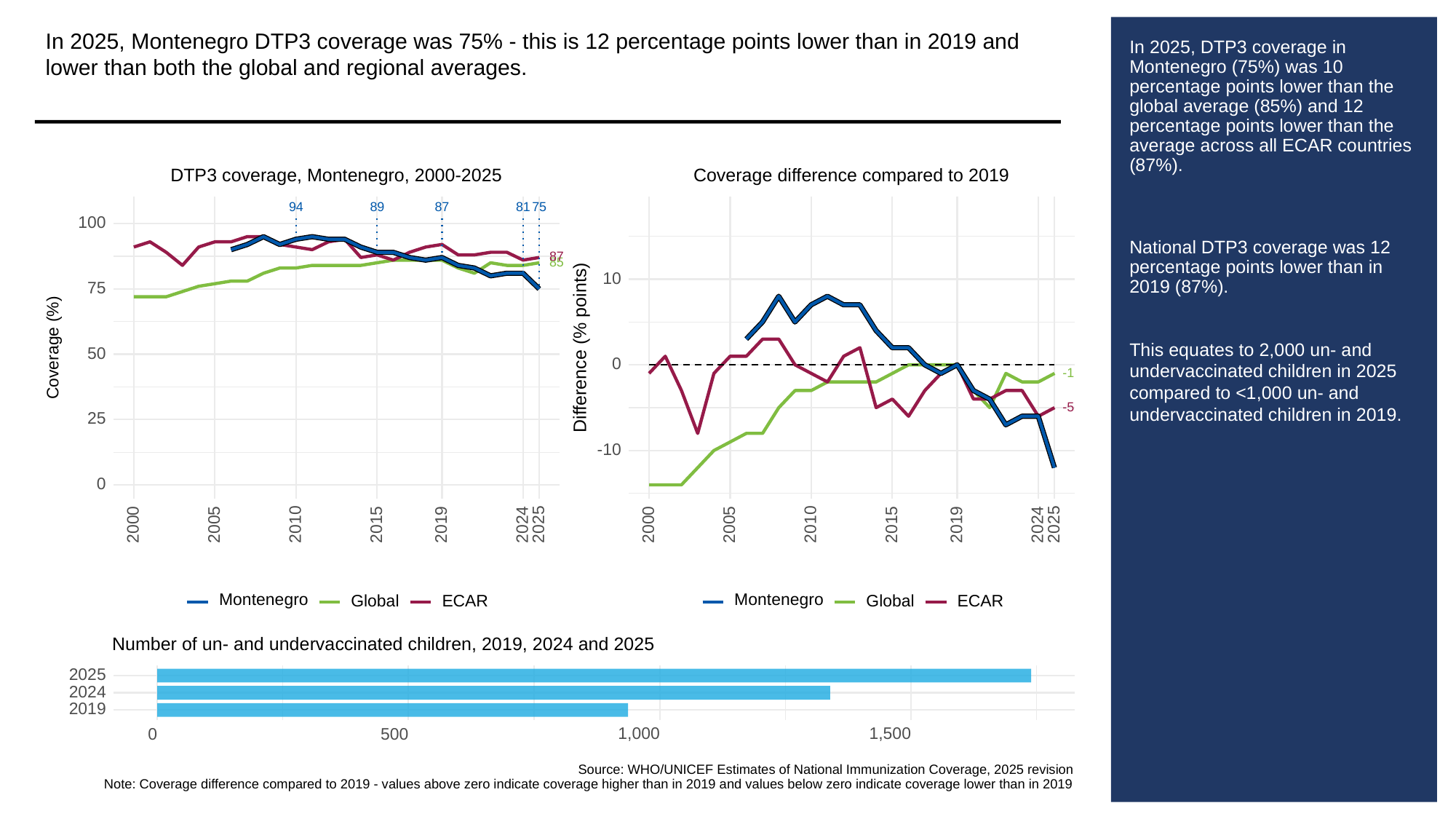

In 2025, Montenegro DTP3 coverage was 75% - this is 12 percentage points lower than in 2019 and lower than both the global and regional averages.
# In 2025, DTP3 coverage in Montenegro (75%) was 10 percentage points lower than the global average (85%) and 12 percentage points lower than the average across all ECAR countries (87%).

National DTP3 coverage was 12 percentage points lower than in 2019 (87%).

This equates to 2,000 un- and undervaccinated children in 2025 compared to <1,000 un- and undervaccinated children in 2019.

Coverage difference compared to 2019
DTP3 coverage, Montenegro, 2000-2025

94
89
87
81
75
100

87

85

10

75

Difference (% points)
Coverage (%)
50

0

-1

-5

25

-10

0

2000
2005
2010
2015
2019
2024
2025
2000
2005
2010
2015
2019
2024
2025
Montenegro
Montenegro
Global
ECAR
Global
ECAR

Number of un- and undervaccinated children, 2019, 2024 and 2025

2025

2024

2019

1,000
1,500
0
500
Source: WHO/UNICEF Estimates of National Immunization Coverage, 2025 revision
Note: Coverage difference compared to 2019 - values above zero indicate coverage higher than in 2019 and values below zero indicate coverage lower than in 2019